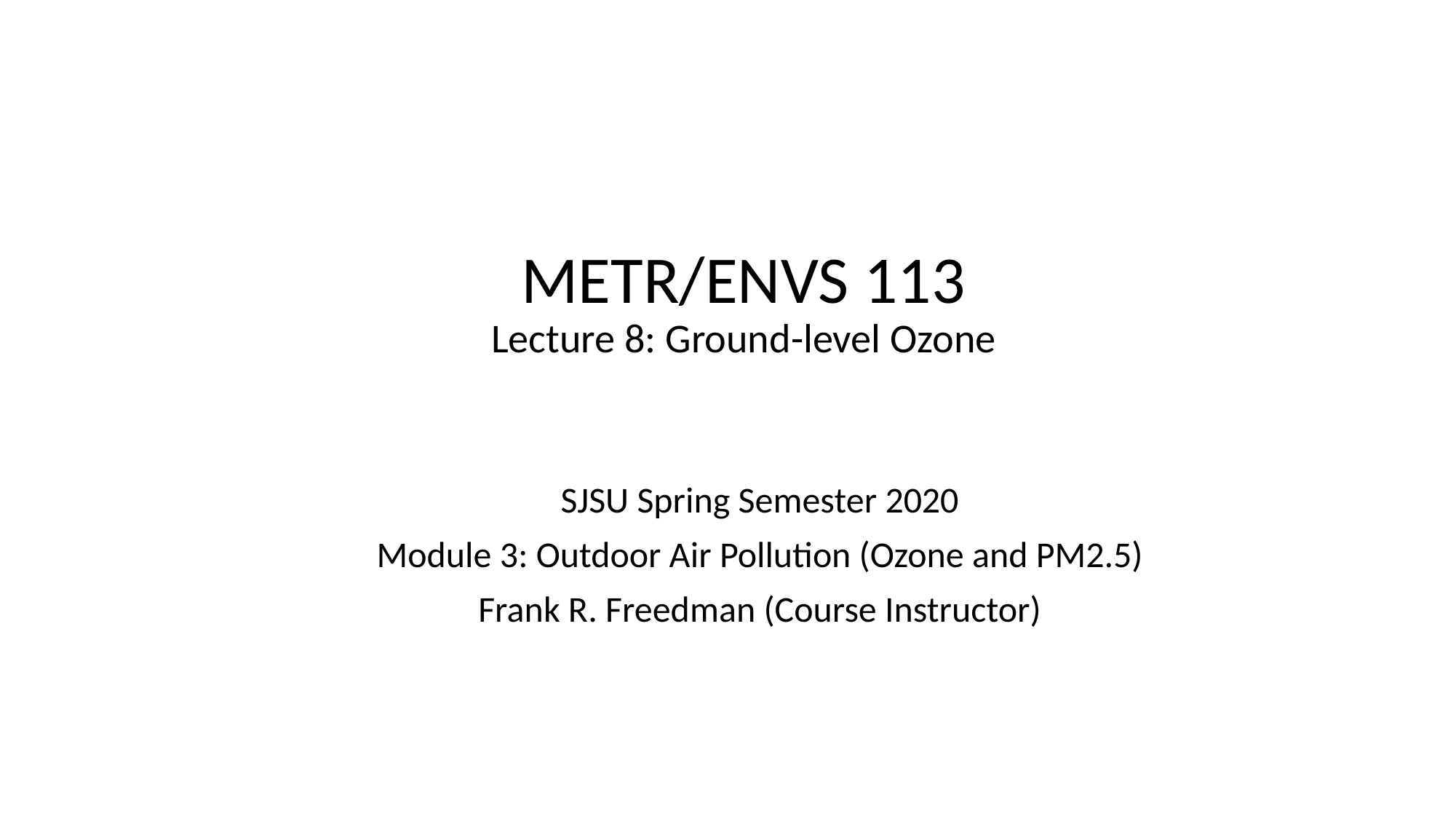

# METR/ENVS 113 Lecture 8: Ground-level Ozone
SJSU Spring Semester 2020
Module 3: Outdoor Air Pollution (Ozone and PM2.5)
Frank R. Freedman (Course Instructor)